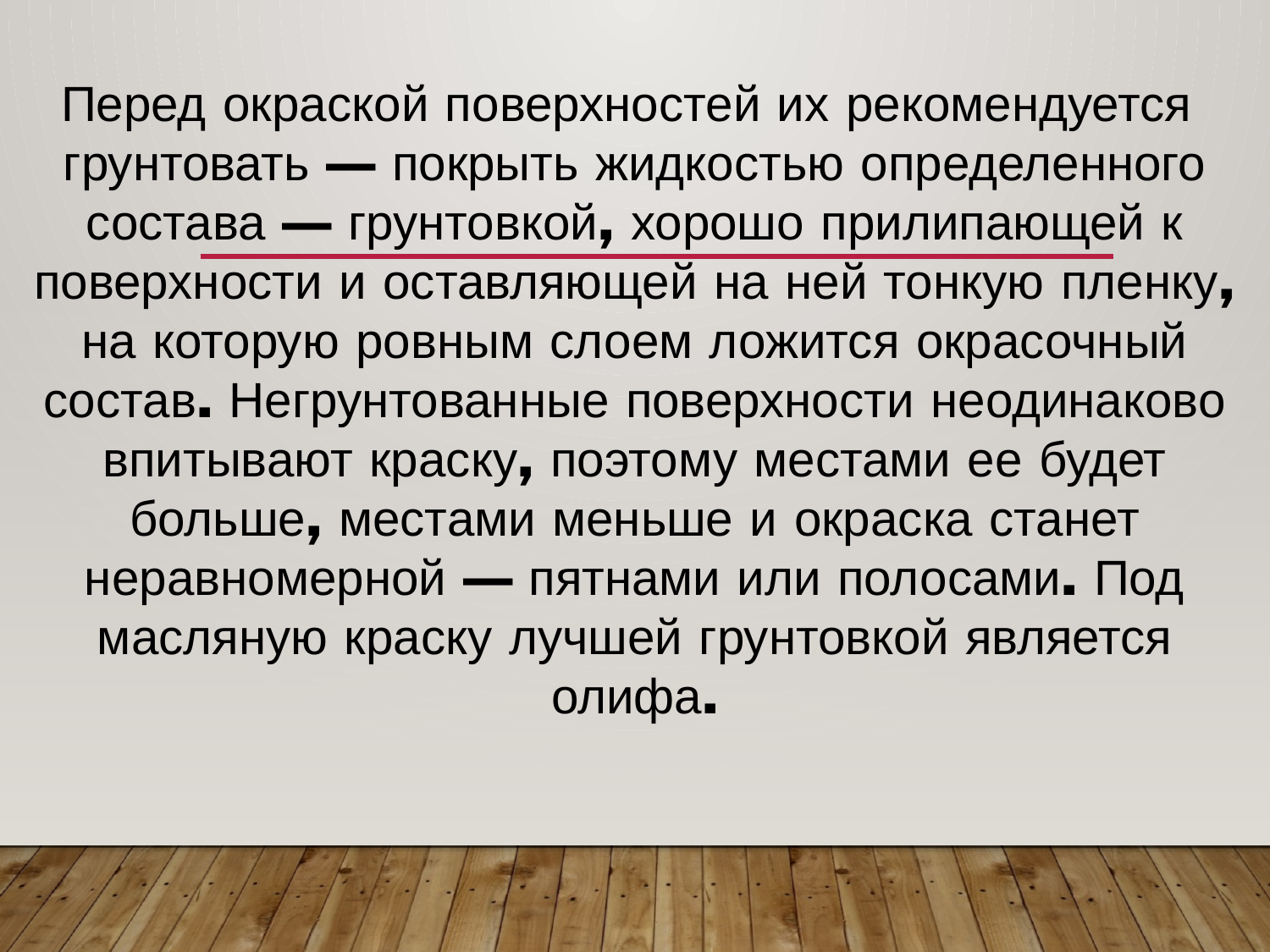

Перед окраской поверхностей их рекомендуется  грунтовать — покрыть жидкостью определенного состава — грунтовкой, хорошо прилипающей к поверхности и оставляющей на ней тонкую пленку, на которую ровным слоем ложится окрасочный состав. Негрунтованные поверхности неодинаково впитывают краску, поэтому местами ее будет больше, местами меньше и окраска станет неравномерной — пятнами или полосами. Под масляную краску лучшей грунтовкой является олифа.